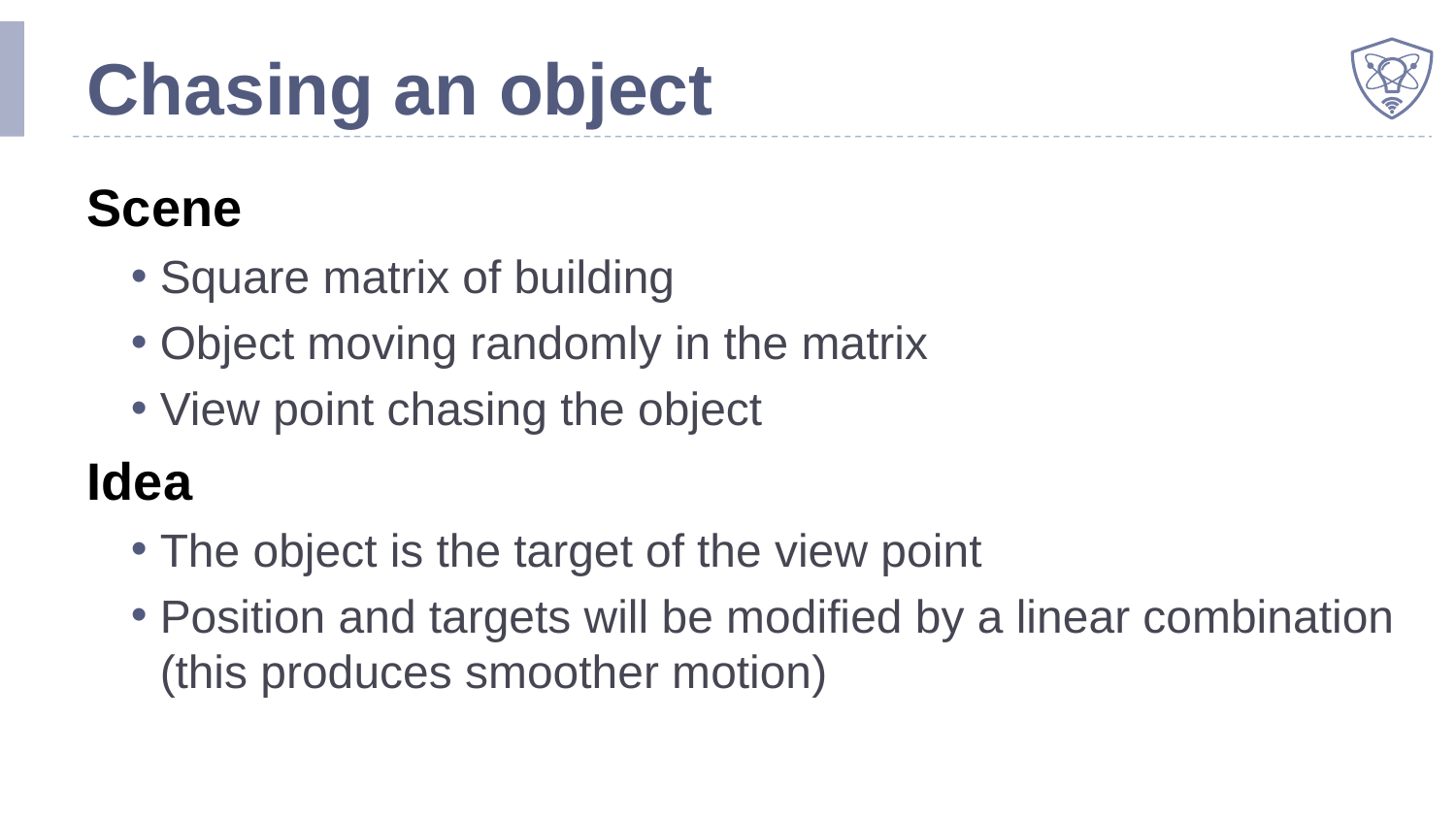

# Chasing an object
Scene
Square matrix of building
Object moving randomly in the matrix
View point chasing the object
Idea
The object is the target of the view point
Position and targets will be modified by a linear combination
(this produces smoother motion)